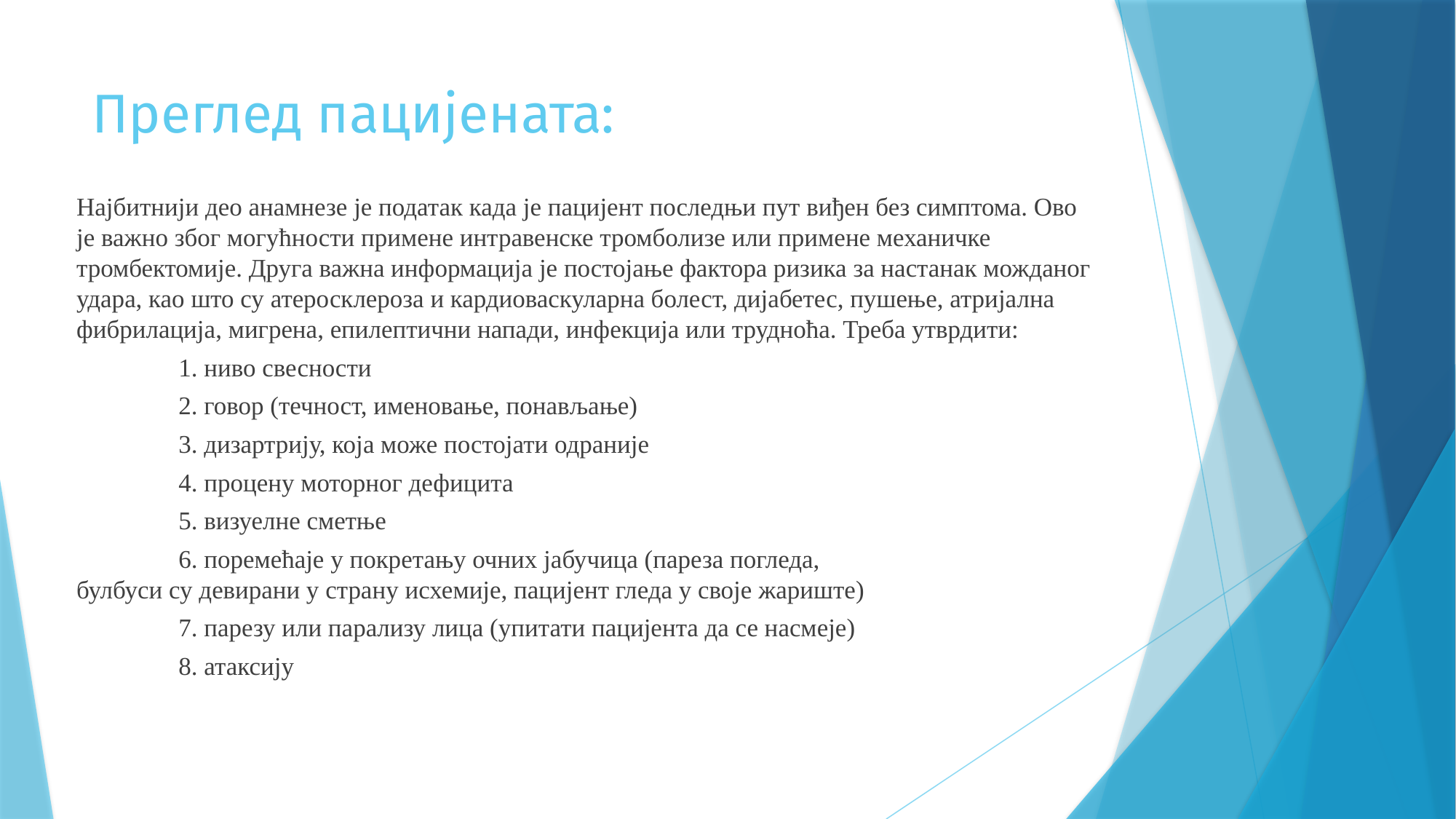

# Преглед пацијената:
Најбитнији део анамнезе је податак када је пацијент последњи пут виђен без симптома. Ово је важно због могућности примене интравенске тромболизе или примене механичке тромбектомије. Друга важна информација је постојање фактора ризика за настанак можданог удара, као што су атеросклероза и кардиоваскуларна болест, дијабетес, пушење, атријална фибрилација, мигрена, епилептични напади, инфекција или трудноћа. Треба утврдити:
                1. ниво свесности
                2. говор (течност, именовање, понављање)
                3. дизартрију, која може постојати одраније
                4. процену моторног дефицита
                5. визуелне сметње
                6. поремећаје у покретању очних јабучица (пареза погледа,                              булбуси су девирани у страну исхемије, пацијент гледа у своје жариште)
                7. парезу или парализу лица (упитати пацијента да се насмеје)
                8. атаксију